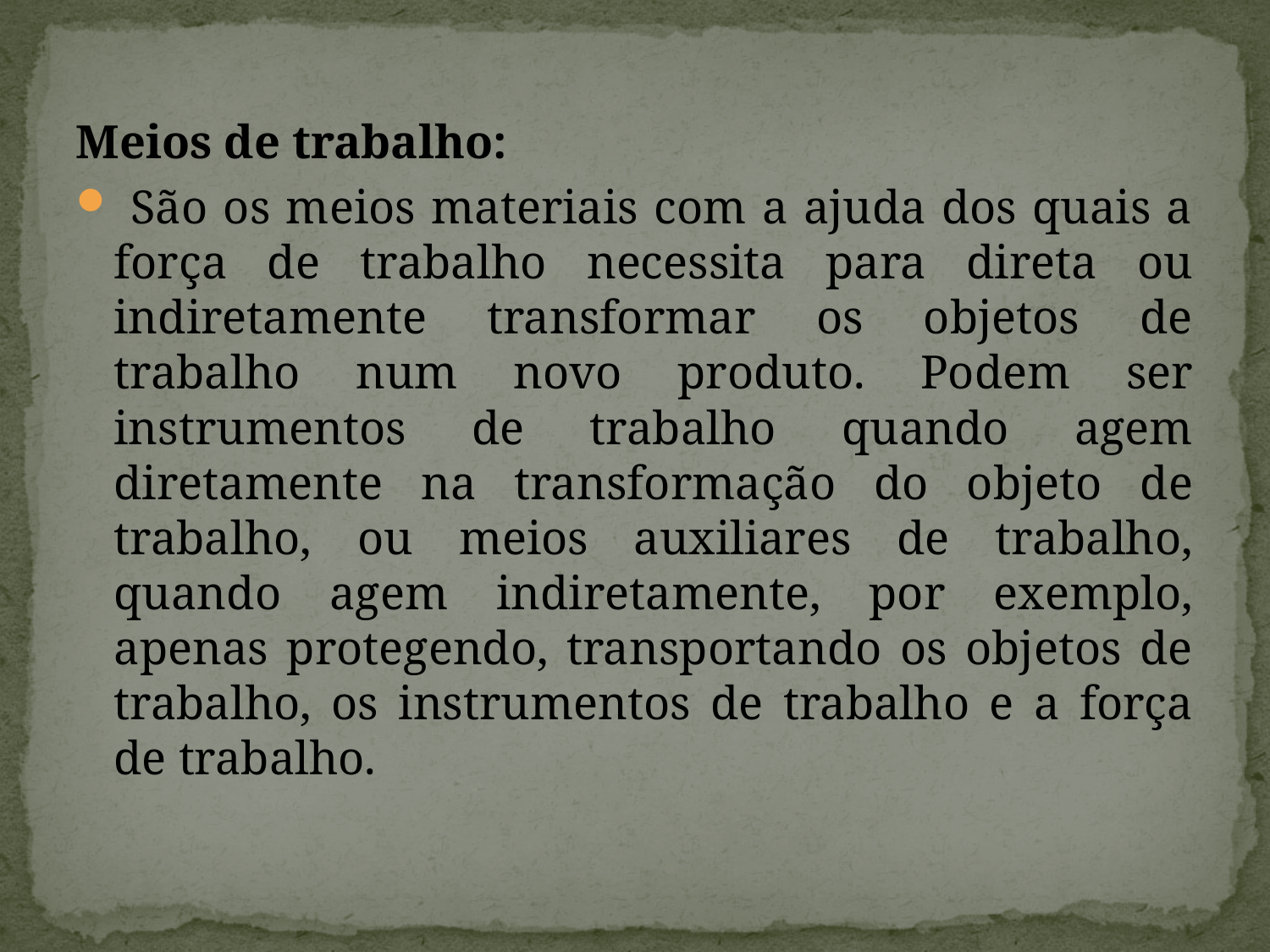

Meios de trabalho:
 São os meios materiais com a ajuda dos quais a força de trabalho necessita para direta ou indiretamente transformar os objetos de trabalho num novo produto. Podem ser instrumentos de trabalho quando agem diretamente na transformação do objeto de trabalho, ou meios auxiliares de trabalho, quando agem indiretamente, por exemplo, apenas protegendo, transportando os objetos de trabalho, os instrumentos de trabalho e a força de trabalho.